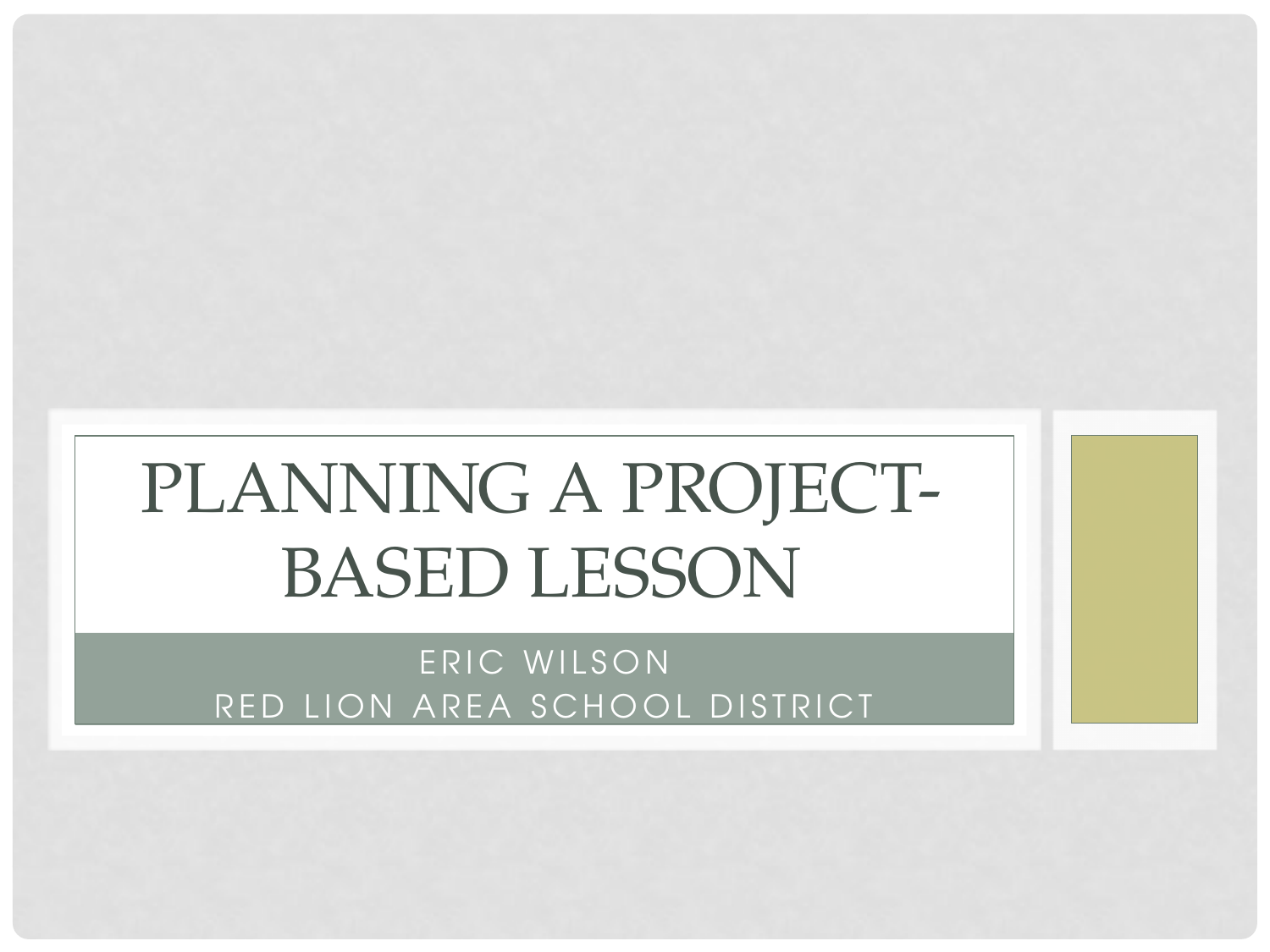

# Planning a Project-Based Lesson
Eric Wilson
Red Lion Area School District